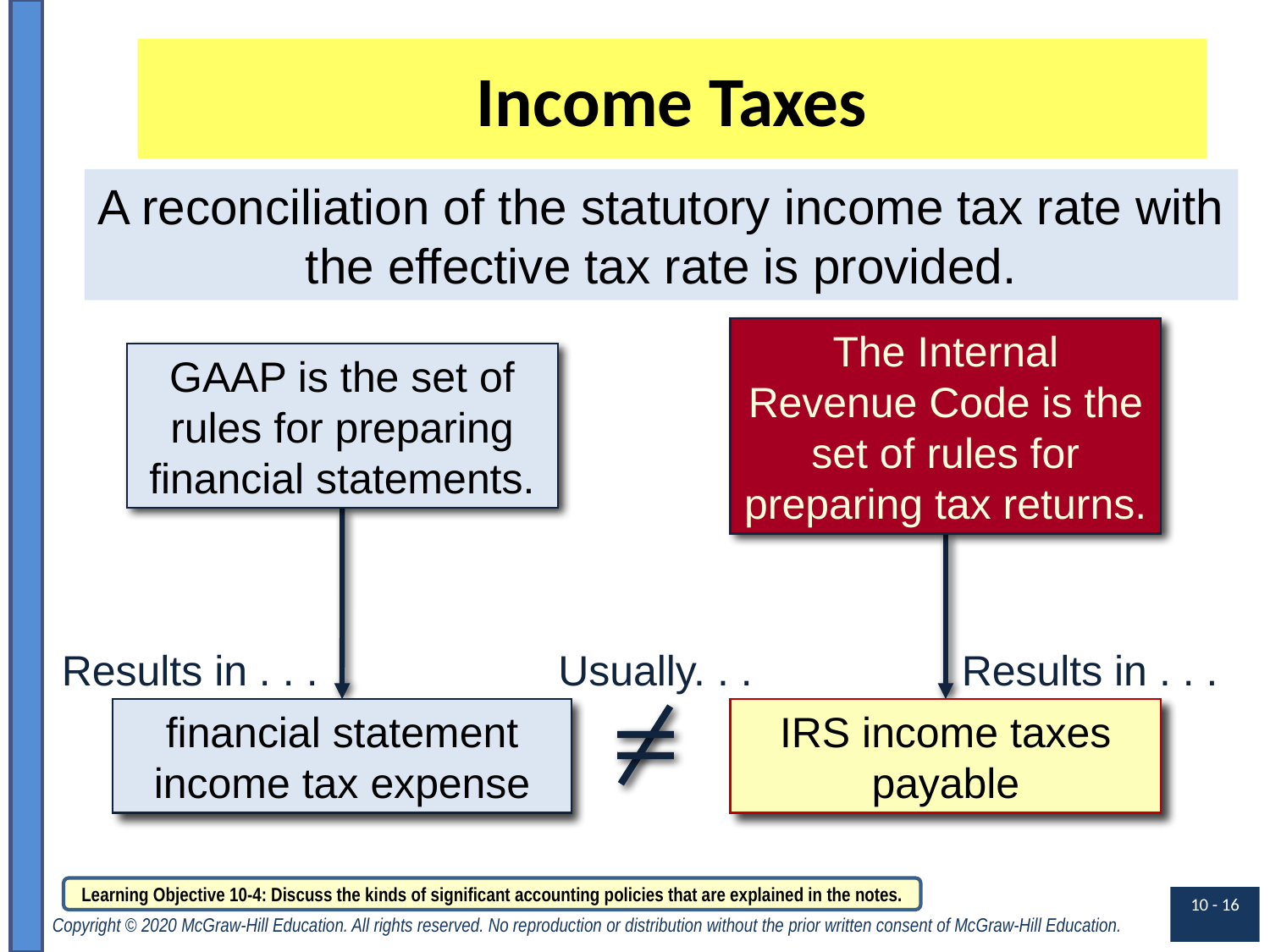

# Income Taxes
A reconciliation of the statutory income tax rate with the effective tax rate is provided.
The Internal Revenue Code is the set of rules for preparing tax returns.
GAAP is the set of rules for preparing financial statements.
Results in . . .
Usually. . .
Results in . . .
financial statement income tax expense
IRS income taxes payable

Learning Objective 10-4: Discuss the kinds of significant accounting policies that are explained in the notes.